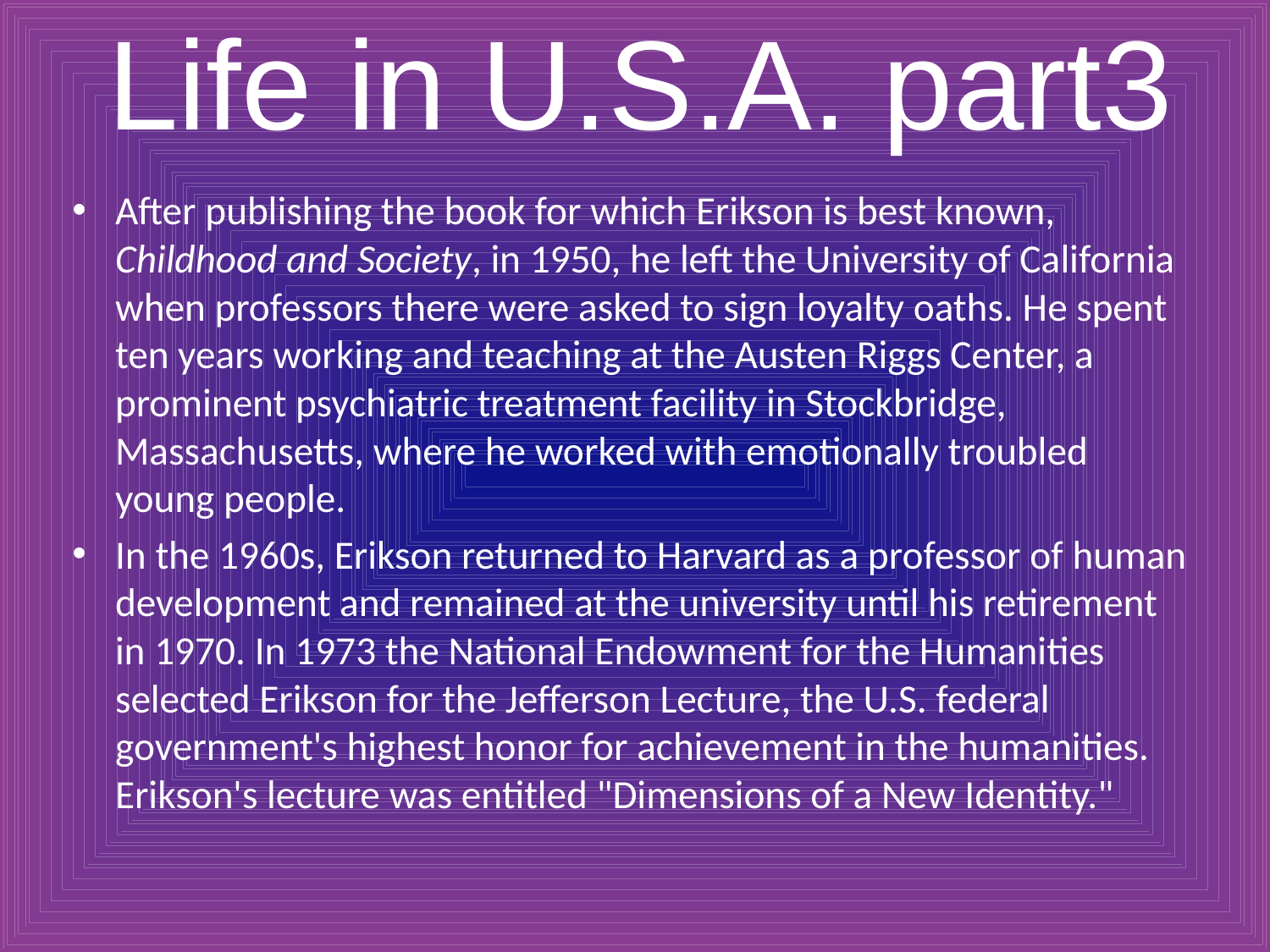

# Life in U.S.A. part3
After publishing the book for which Erikson is best known, Childhood and Society, in 1950, he left the University of California when professors there were asked to sign loyalty oaths. He spent ten years working and teaching at the Austen Riggs Center, a prominent psychiatric treatment facility in Stockbridge, Massachusetts, where he worked with emotionally troubled young people.
In the 1960s, Erikson returned to Harvard as a professor of human development and remained at the university until his retirement in 1970. In 1973 the National Endowment for the Humanities selected Erikson for the Jefferson Lecture, the U.S. federal government's highest honor for achievement in the humanities. Erikson's lecture was entitled "Dimensions of a New Identity."